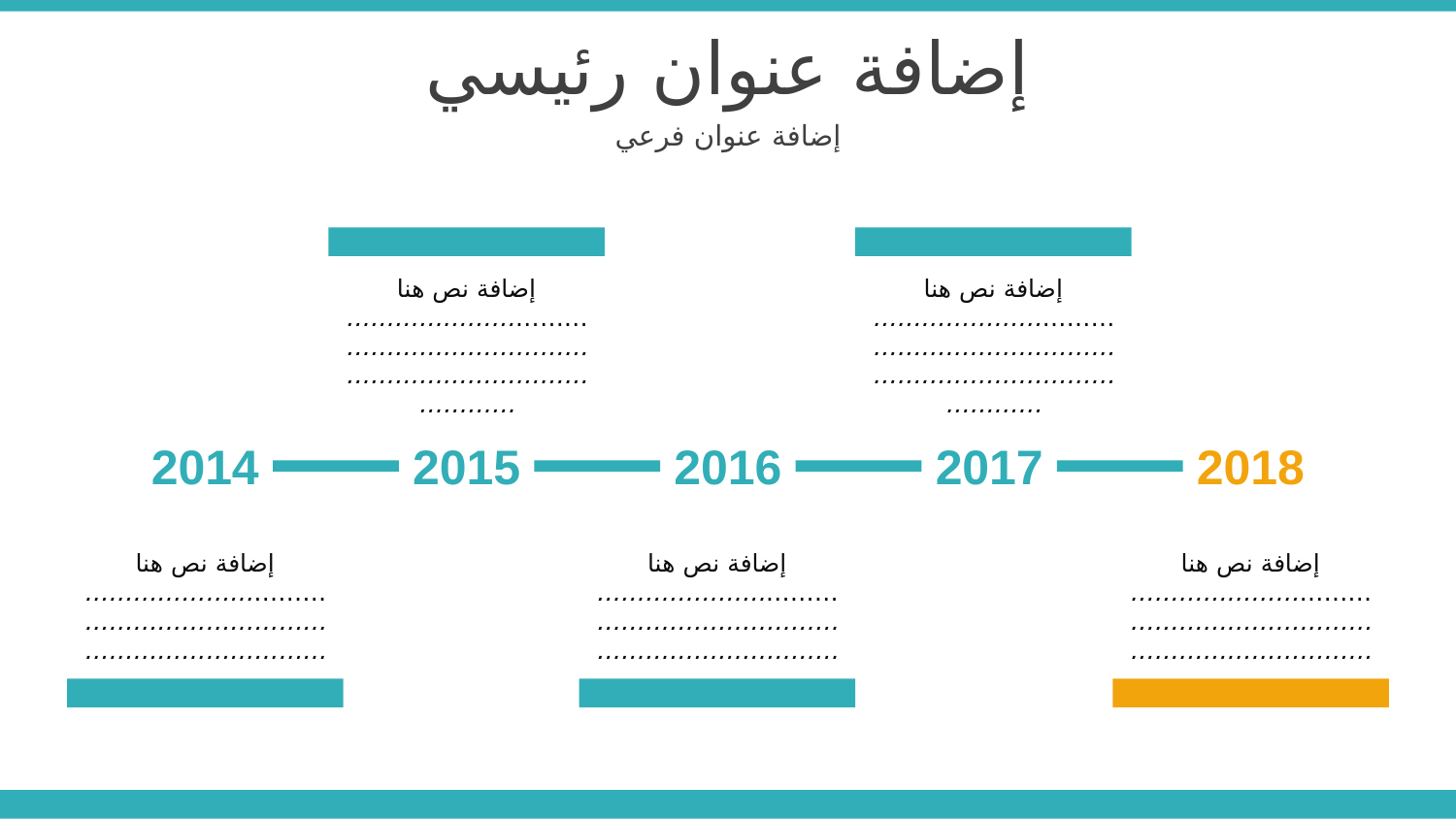

إضافة عنوان رئيسي
إضافة عنوان فرعي

إضافة نص هنا …………………………………………………………………………………………

إضافة نص هنا …………………………………………………………………………………………
2014
2015
2016
2017
2018

إضافة نص هنا …………………………………………………………………………………………

إضافة نص هنا …………………………………………………………………………………………

إضافة نص هنا …………………………………………………………………………………………